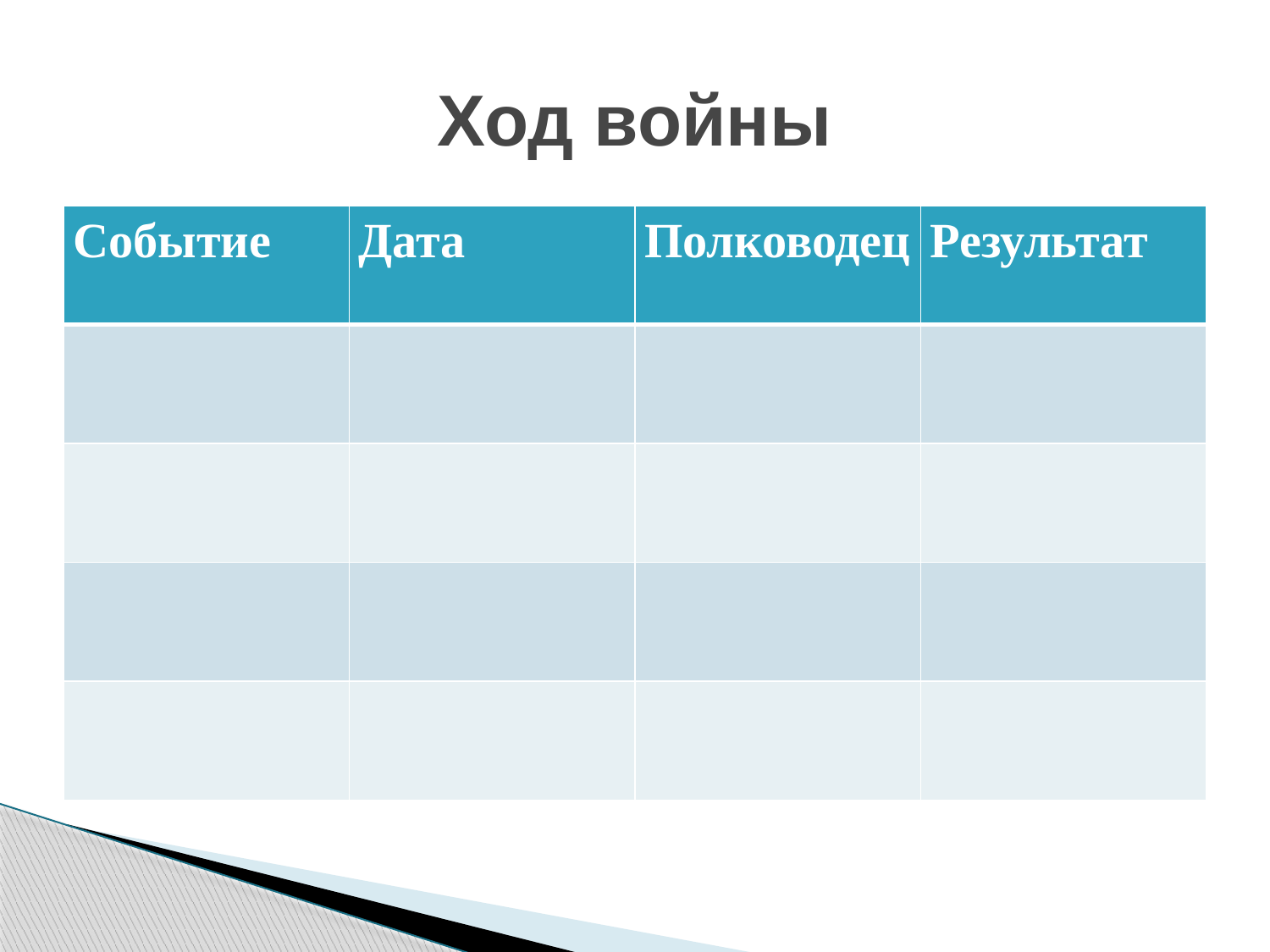

# Ход войны
| Событие | Дата | Полководец | Результат |
| --- | --- | --- | --- |
|  |  |  |  |
|  |  |  |  |
|  |  |  |  |
|  |  |  |  |